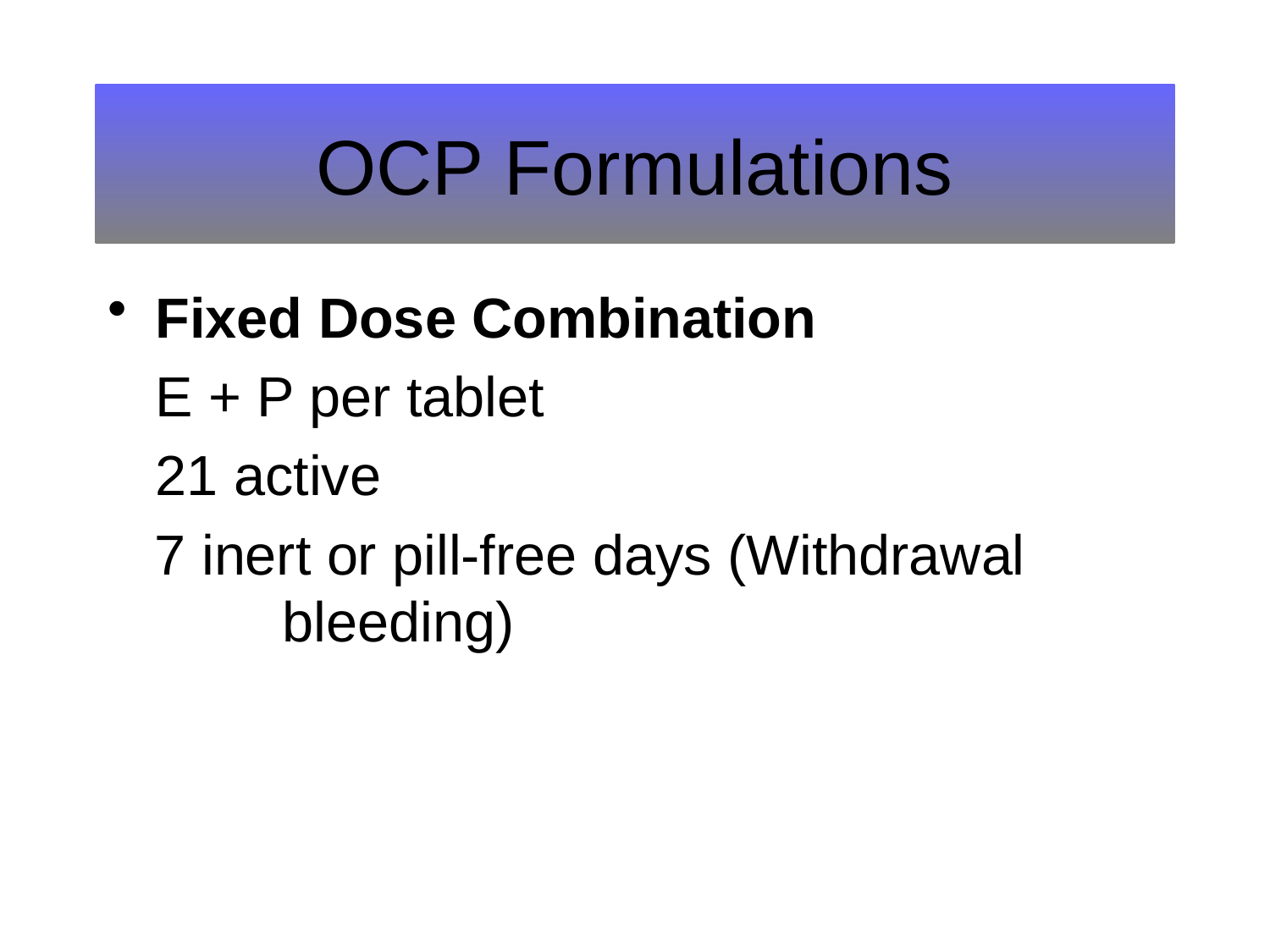

# OCP Formulations
Fixed Dose Combination
	E + P per tablet
	21 active
   7 inert or pill-free days (Withdrawal 		bleeding)